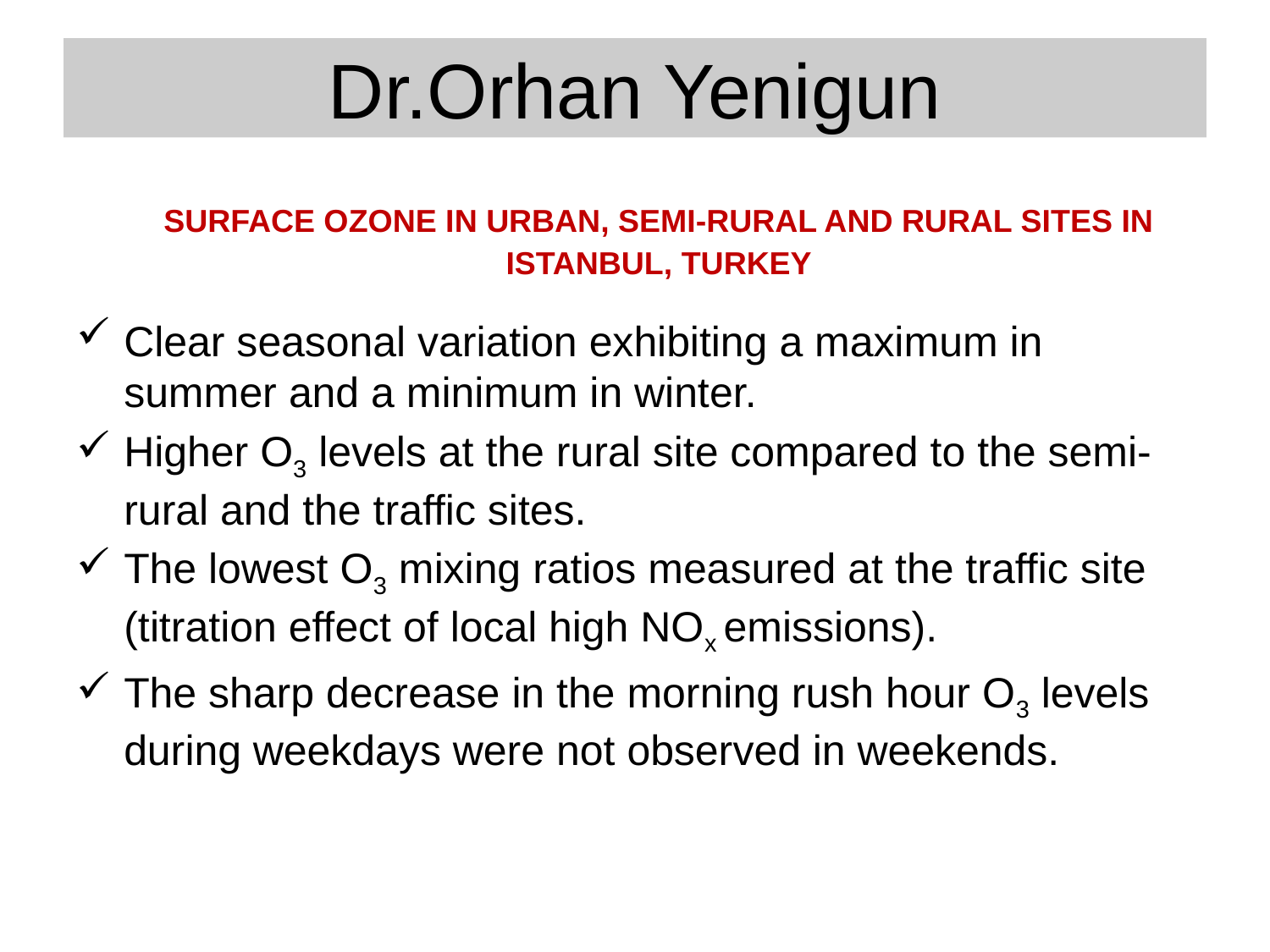

# Dr.Orhan Yenigun
	SURFACE OZONE IN URBAN, SEMI-RURAL AND RURAL SITES IN ISTANBUL, TURKEY

Clear seasonal variation exhibiting a maximum in summer and a minimum in winter.
Higher O3 levels at the rural site compared to the semi-rural and the traffic sites.
The lowest O3 mixing ratios measured at the traffic site (titration effect of local high NOx emissions).
The sharp decrease in the morning rush hour O3 levels during weekdays were not observed in weekends.